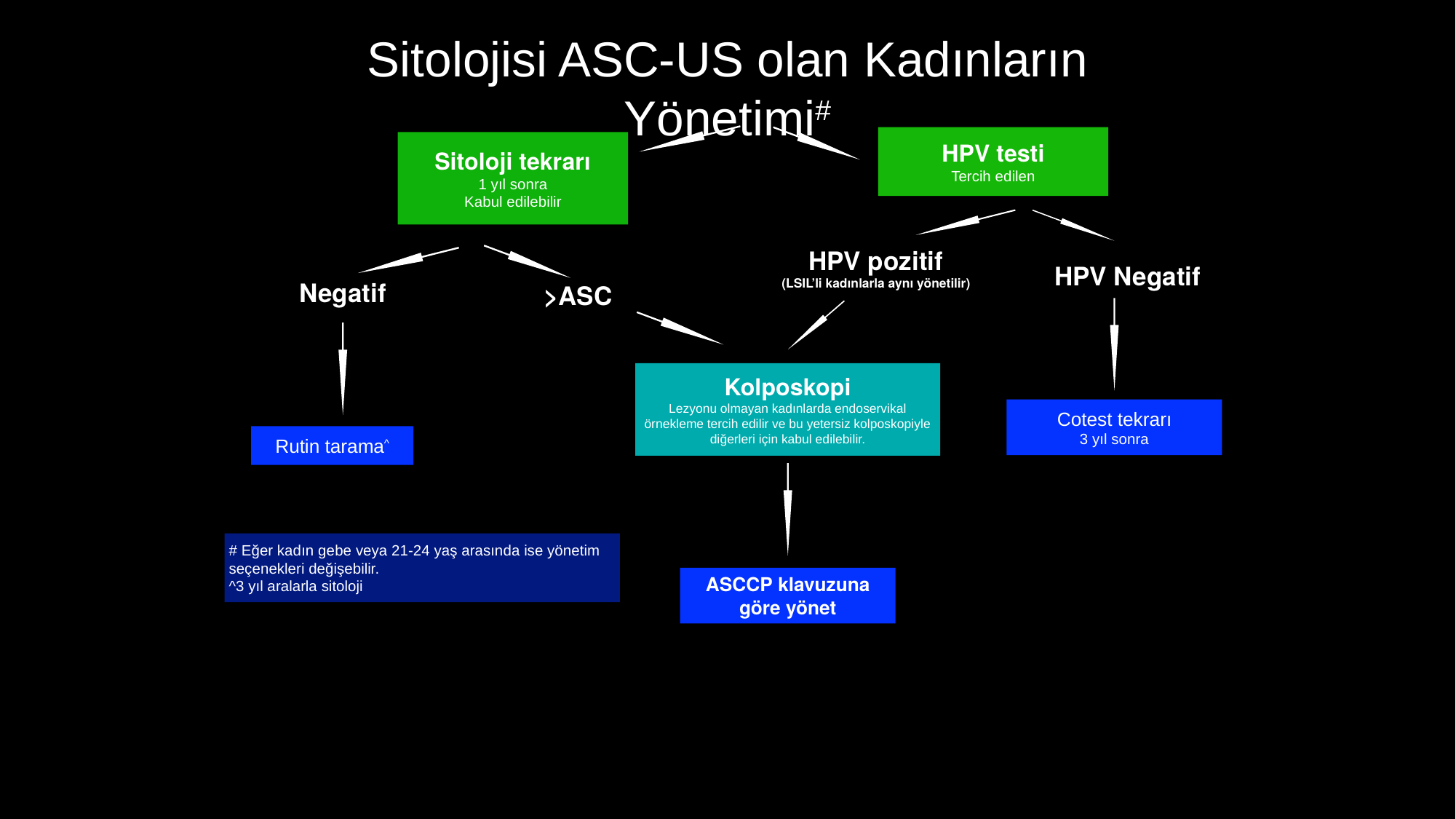

# Sitolojisi ASC-US olan Kadınların Yönetimi#
HPV testi
Tercih edilen
Sitoloji tekrarı
1 yıl sonra
Kabul edilebilir

HPV pozitif
(LSIL’li kadınlarla aynı yönetilir)
HPV Negatif

Negatif
>ASC

Kolposkopi
Lezyonu olmayan kadınlarda endoservikal örnekleme tercih edilir ve bu yetersiz kolposkopiyle diğerleri için kabul edilebilir.

Cotest tekrarı
3 yıl sonra
Rutin tarama^

# Eğer kadın gebe veya 21-24 yaş arasında ise yönetim seçenekleri değişebilir.
^3 yıl aralarla sitoloji
ASCCP klavuzuna göre yönet